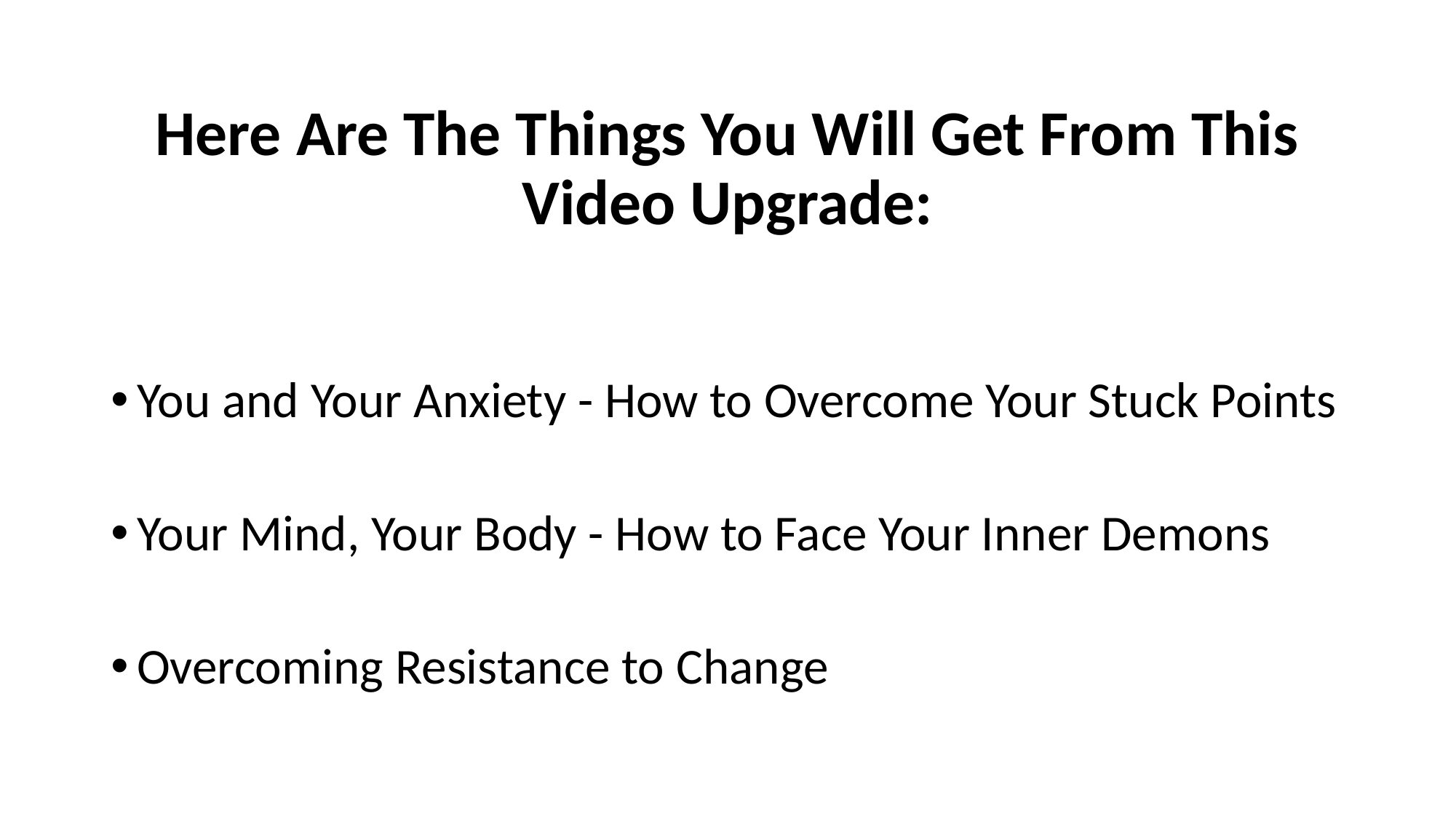

Here Are The Things You Will Get From This Video Upgrade:

You and Your Anxiety - How to Overcome Your Stuck Points

Your Mind, Your Body - How to Face Your Inner Demons

Overcoming Resistance to Change